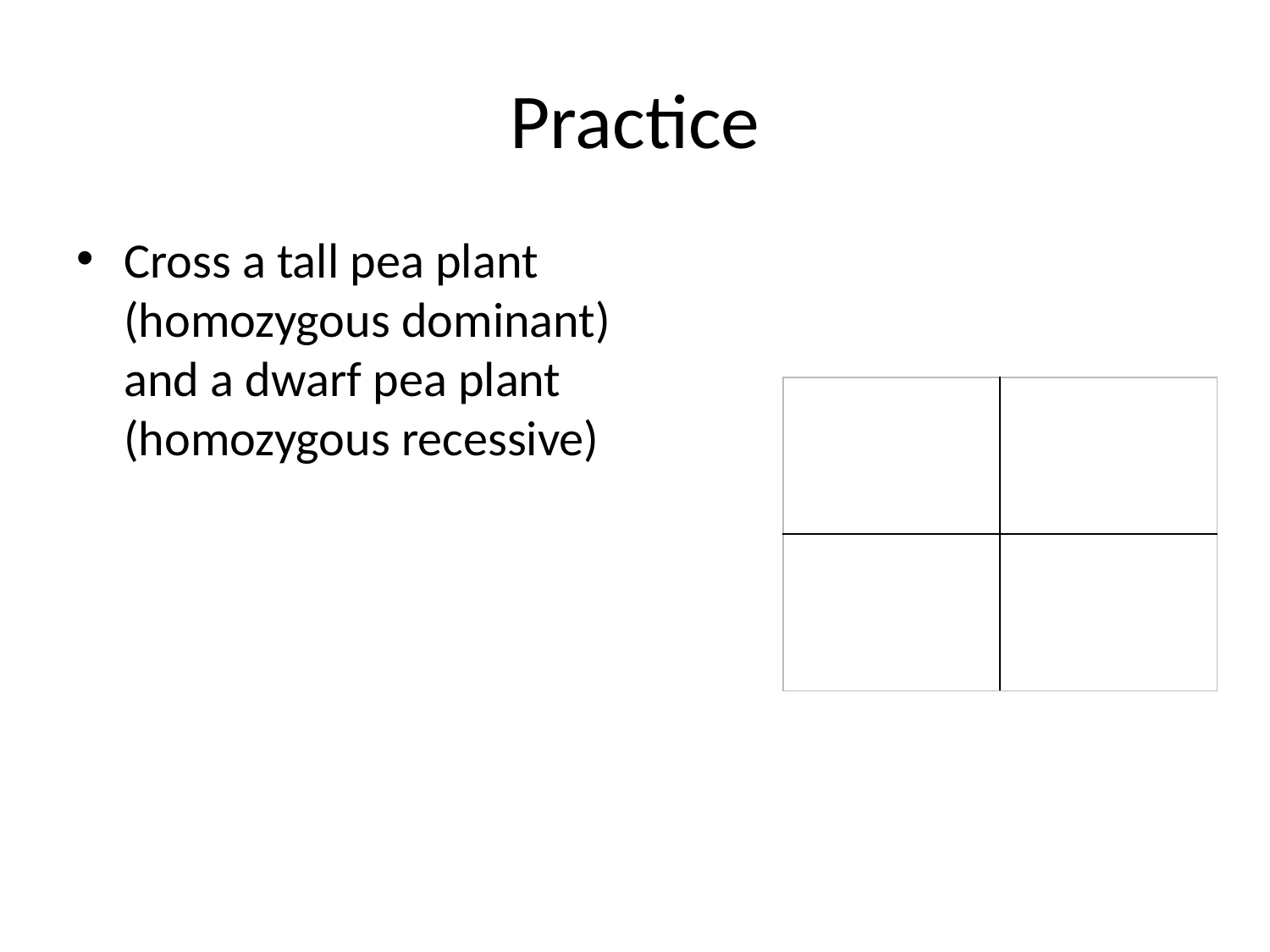

# Practice
Cross a tall pea plant (homozygous dominant) and a dwarf pea plant (homozygous recessive)

|  |  |
| --- | --- |
|  |  |